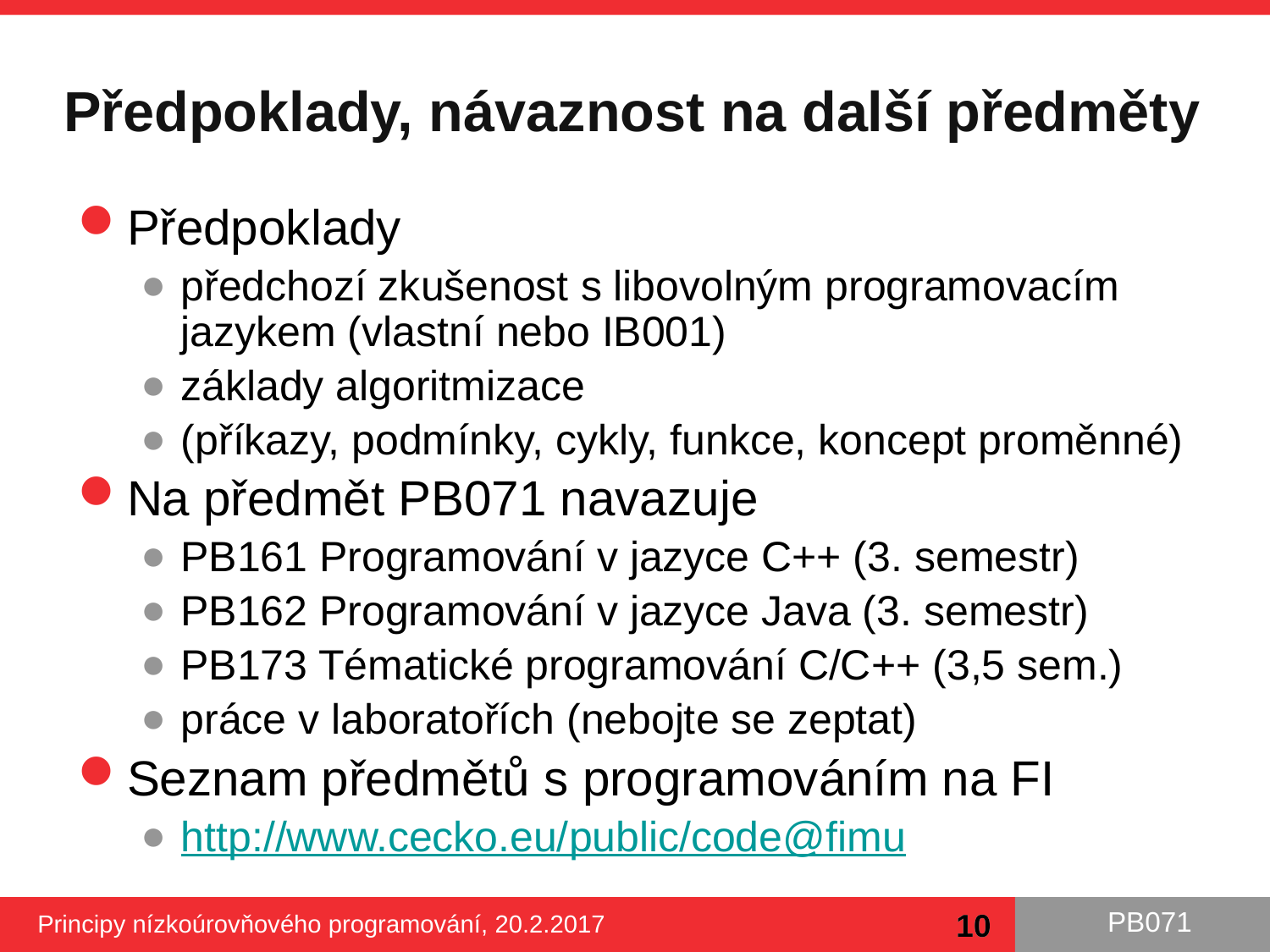

# Předpoklady, návaznost na další předměty
Předpoklady
předchozí zkušenost s libovolným programovacím jazykem (vlastní nebo IB001)
základy algoritmizace
(příkazy, podmínky, cykly, funkce, koncept proměnné)
Na předmět PB071 navazuje
PB161 Programování v jazyce C++ (3. semestr)
PB162 Programování v jazyce Java (3. semestr)
PB173 Tématické programování C/C++ (3,5 sem.)
práce v laboratořích (nebojte se zeptat)
Seznam předmětů s programováním na FI
http://www.cecko.eu/public/code@fimu

10
Principy nízkoúrovňového programování, 20.2.2017